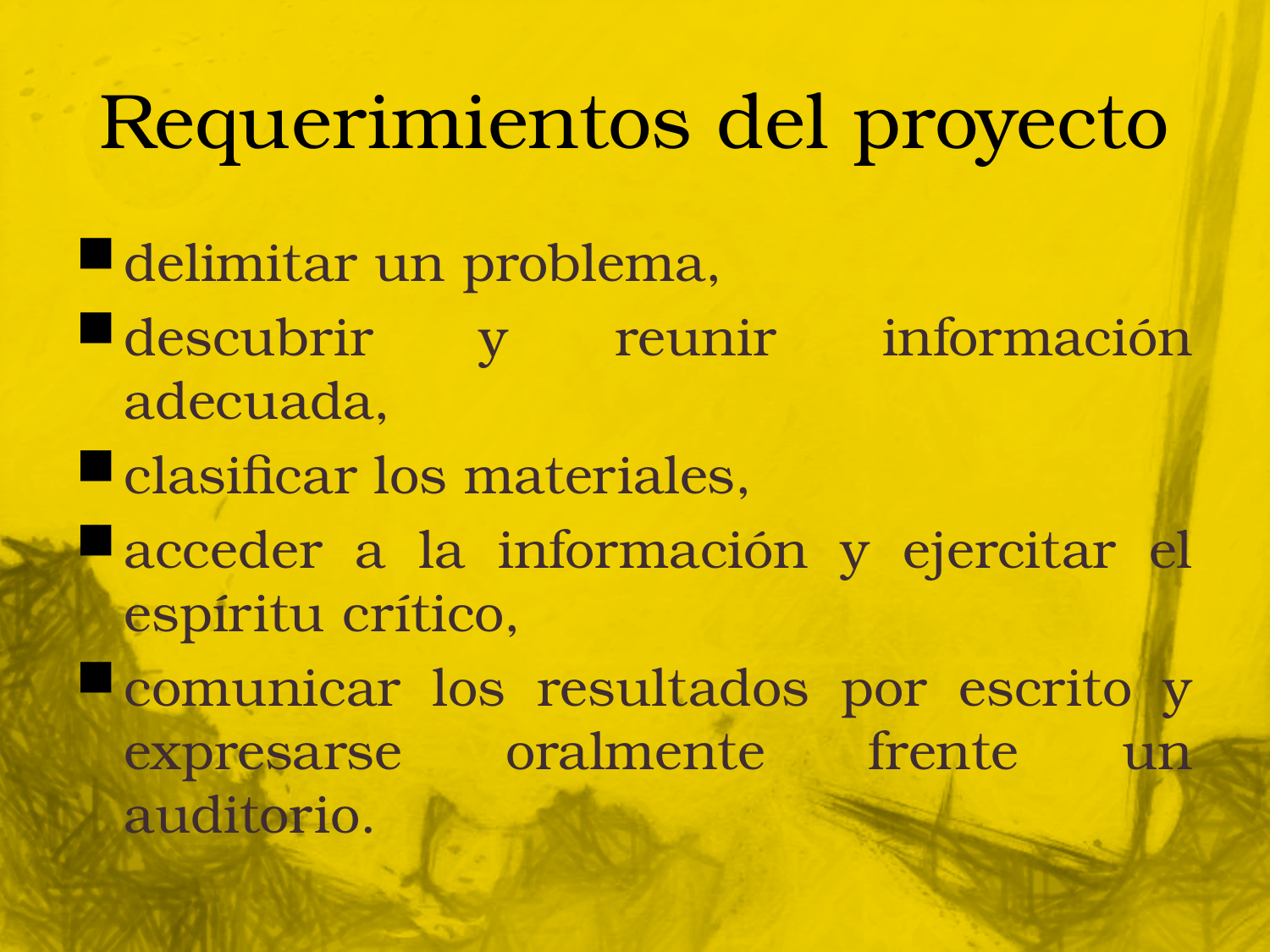

# Requerimientos del proyecto
delimitar un problema,
descubrir y reunir información adecuada,
clasificar los materiales,
acceder a la información y ejercitar el espíritu crítico,
comunicar los resultados por escrito y expresarse oralmente frente un auditorio.